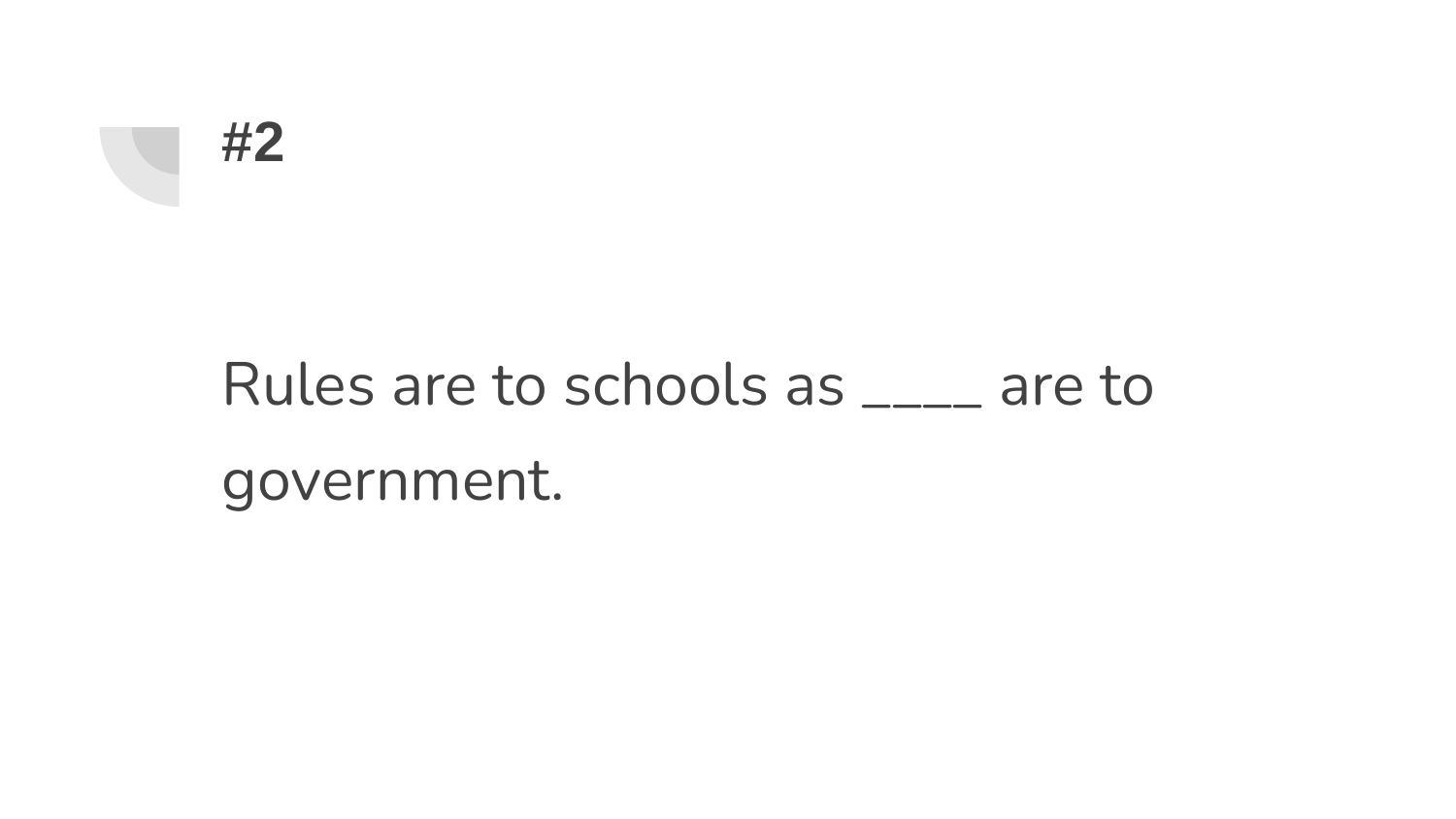

# #2
Rules are to schools as ____ are to government.